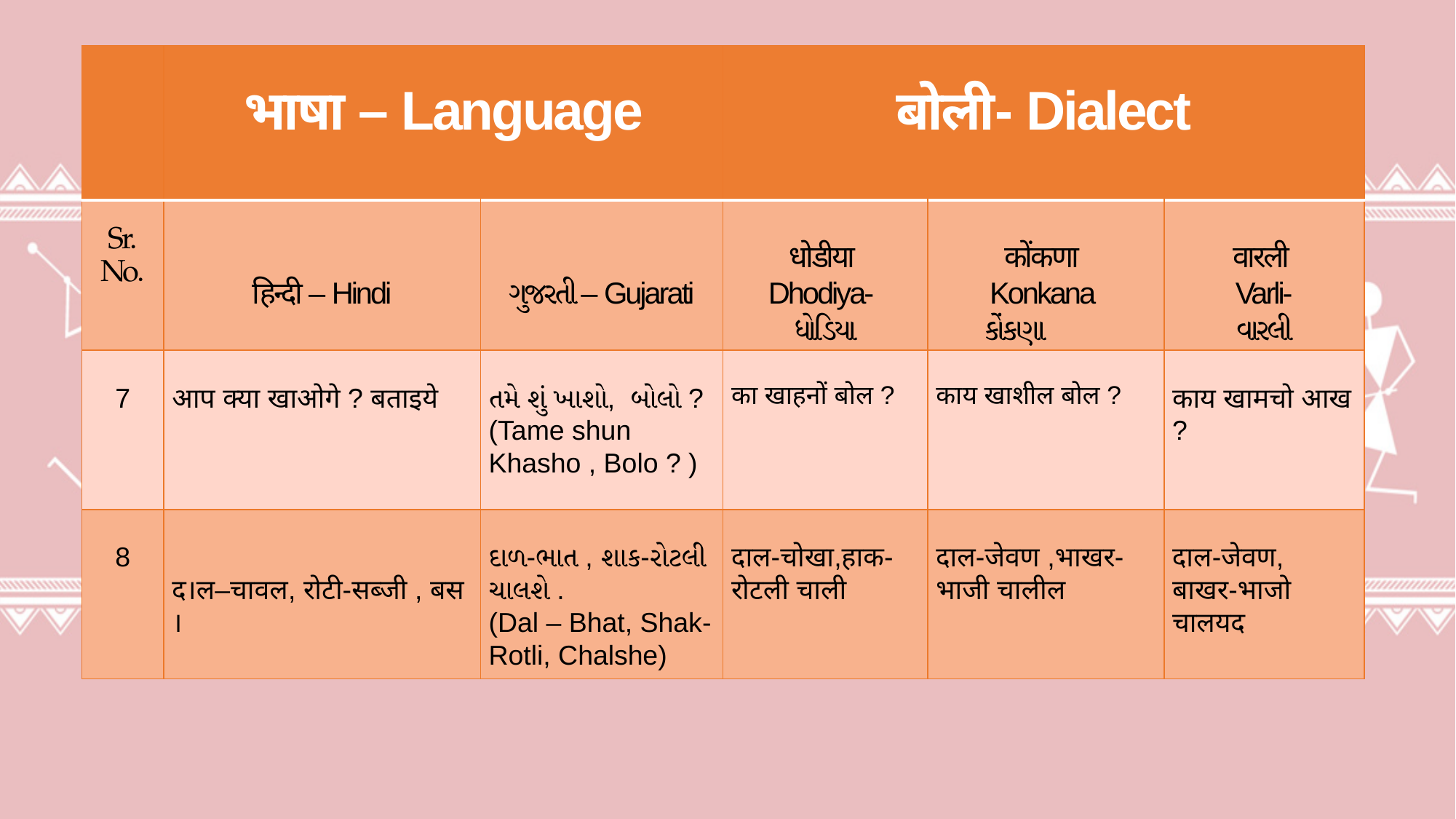

|  | भाषा – Language |  | बोली- Dialect |  |  |
| --- | --- | --- | --- | --- | --- |
| Sr. No. | हिन्दी – Hindi | ગુજરતી – Gujarati | धोडीया Dhodiya- ધોડિયા | कोंकणा Konkana કોંકણા | वारली Varli- વારલી |
| 7 | आप क्या खाओगे ? बताइये | તમે શું ખાશો, બોલો ? (Tame shun Khasho , Bolo ? ) | का खाहनों बोल ? | काय खाशील बोल ? | काय खामचो आख ? |
| 8 | द।ल–चावल, रोटी-सब्जी , बस । | દાળ-ભાત , શાક-રોટલી ચાલશે . (Dal – Bhat, Shak- Rotli, Chalshe) | दाल-चोखा,हाक-रोटली चाली | दाल-जेवण ,भाखर-भाजी चालील | दाल-जेवण, बाखर-भाजो चालयद |